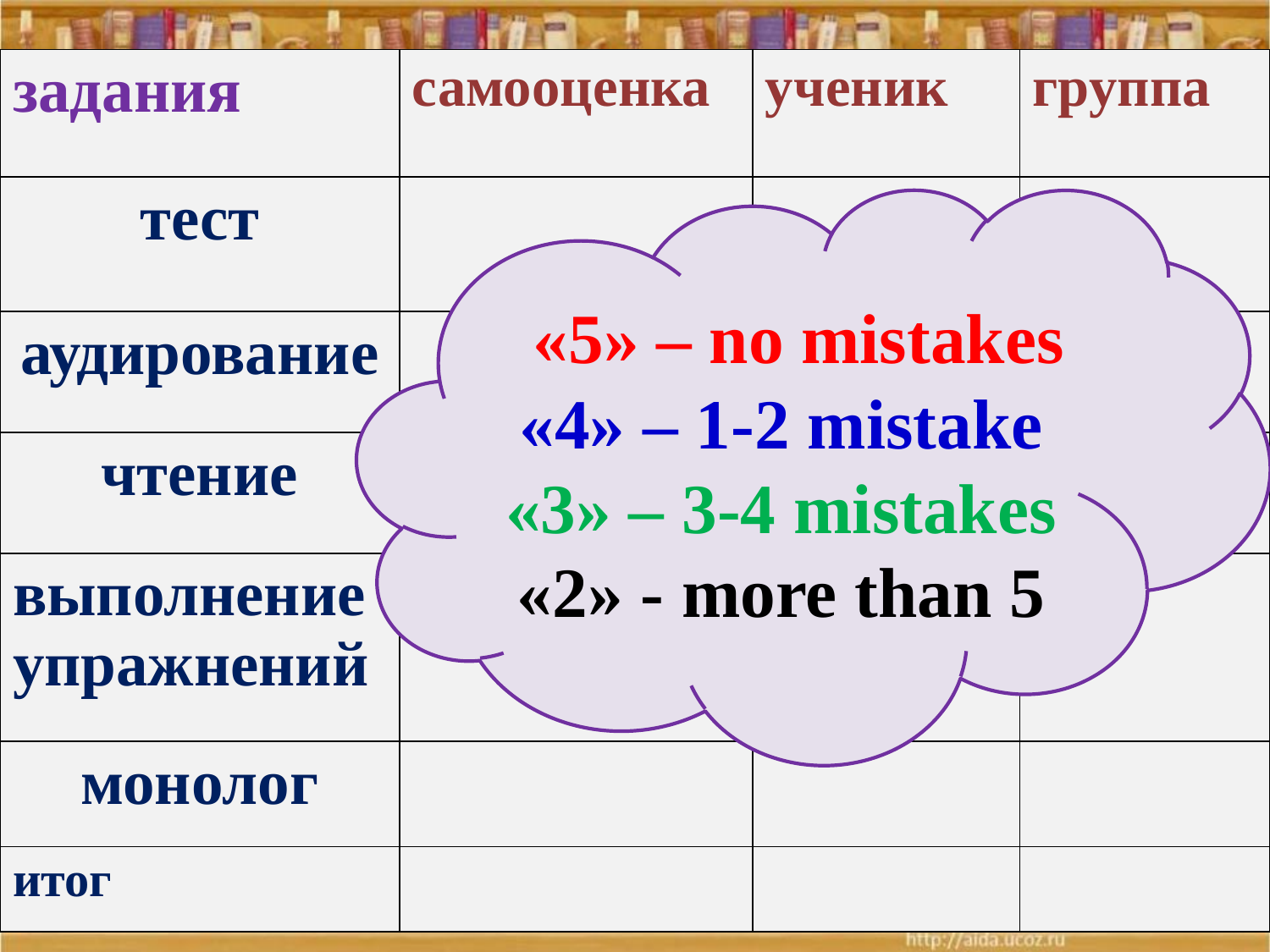

# Как вы поработали?
| задания | самооценка | ученик | группа |
| --- | --- | --- | --- |
| тест |  |  |  |
| аудирование |  |  |  |
| чтение |  |  |  |
| выполнение упражнений |  |  |  |
| монолог |  |  |  |
| итог |  |  |  |
  «5» – no mistakes
«4» – 1-2 mistake
«3» – 3-4 mistakes
«2» - more than 5